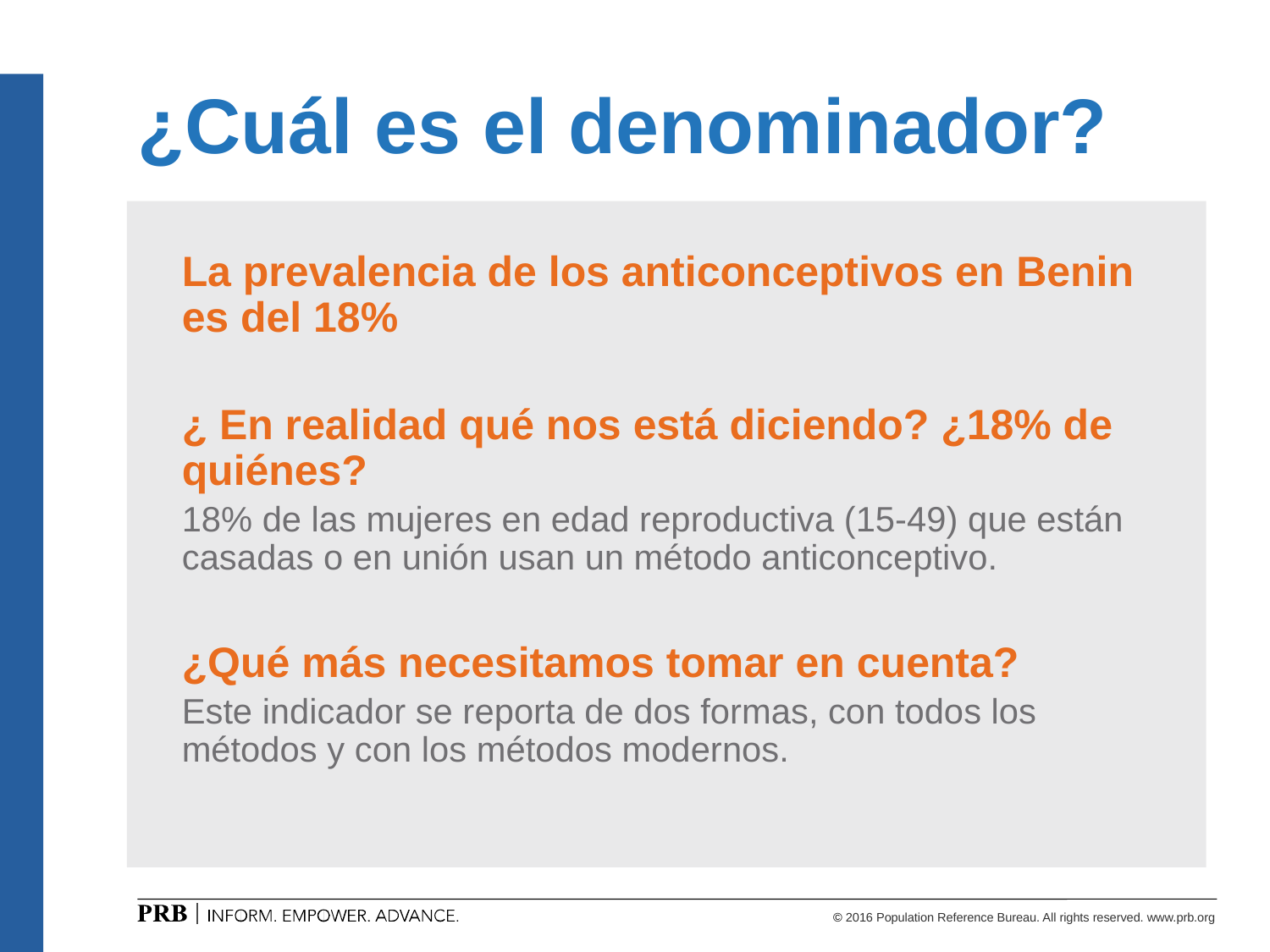

¿Cuál es el denominador?

La prevalencia de los anticonceptivos en Benin es del 18%

¿ En realidad qué nos está diciendo? ¿18% de quiénes?
18% de las mujeres en edad reproductiva (15-49) que están casadas o en unión usan un método anticonceptivo.

¿Qué más necesitamos tomar en cuenta?
Este indicador se reporta de dos formas, con todos los métodos y con los métodos modernos.